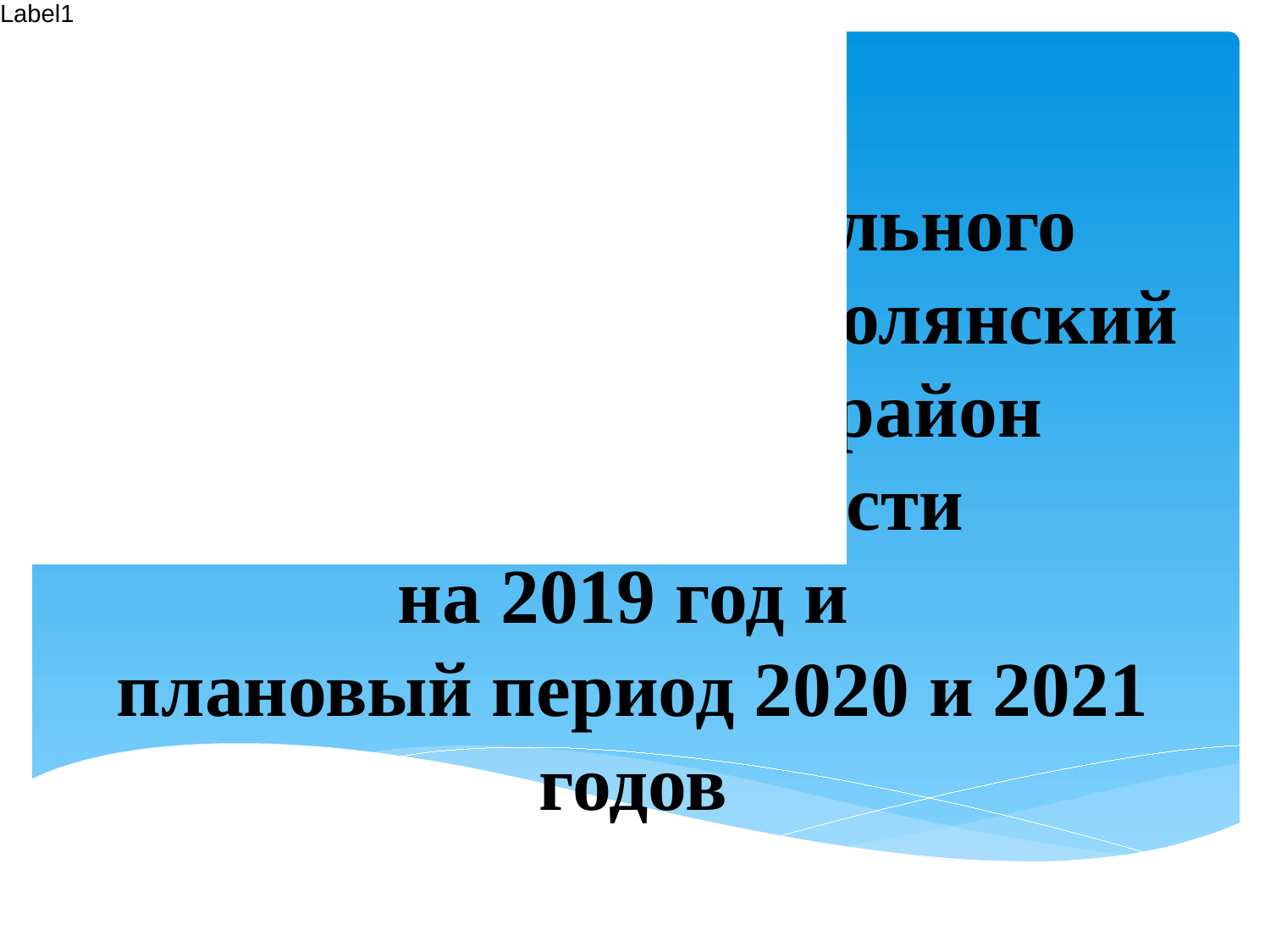

# Бюджет муниципального образования Вятскополянский муниципальный район Кировской области на 2019 год и плановый период 2020 и 2021 годов